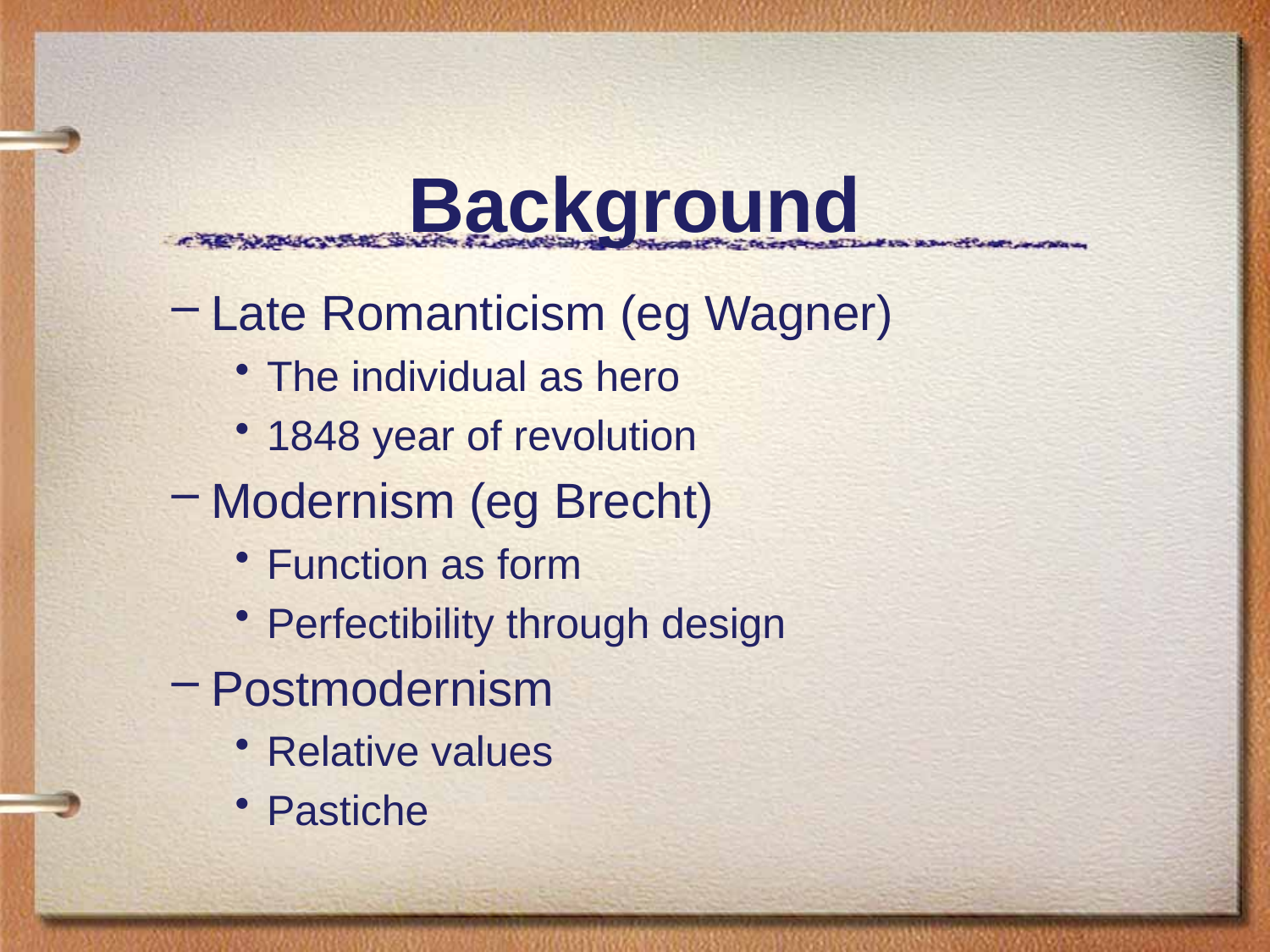

# Background
Late Romanticism (eg Wagner)
The individual as hero
1848 year of revolution
Modernism (eg Brecht)
Function as form
Perfectibility through design
Postmodernism
Relative values
Pastiche